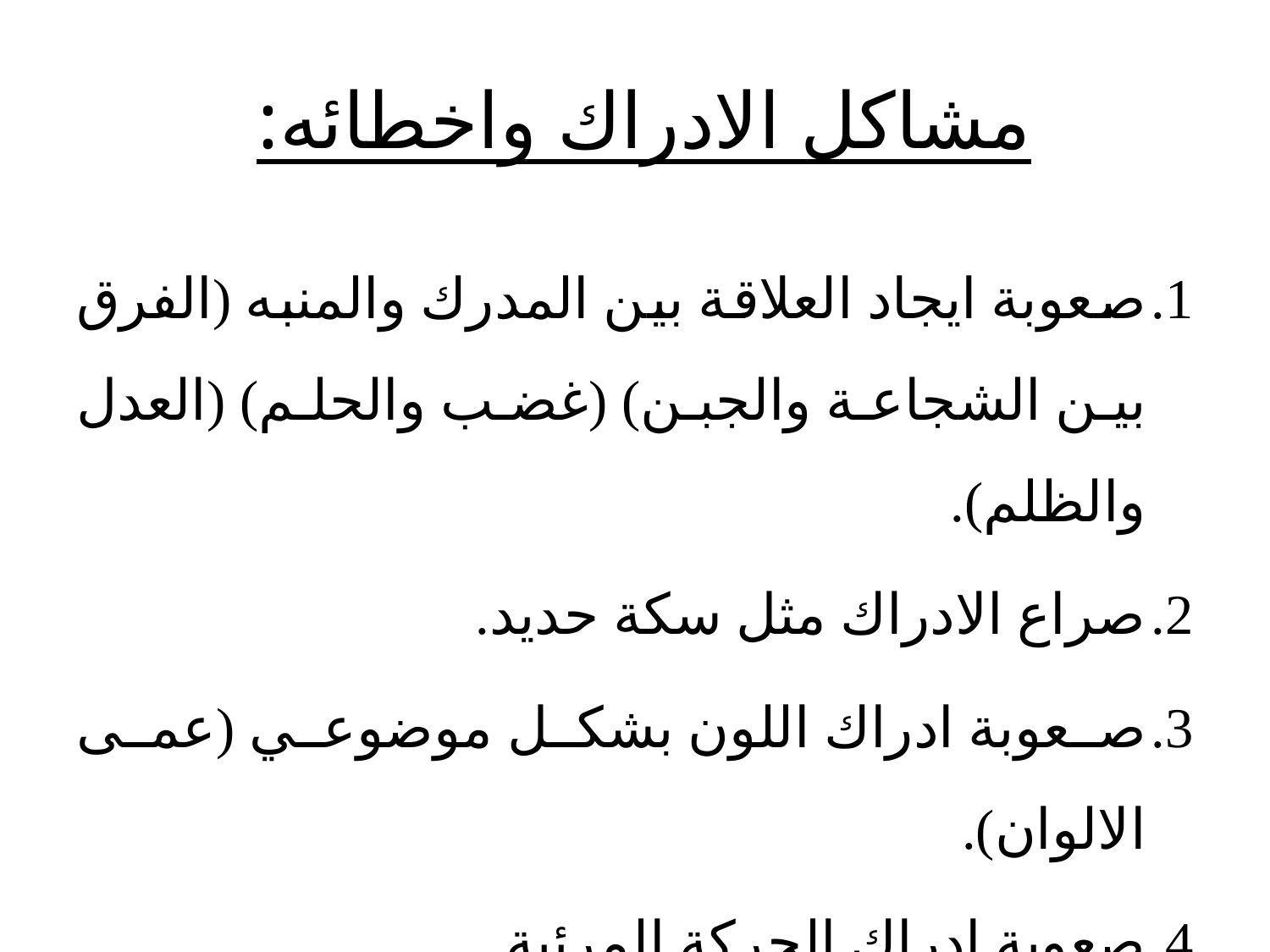

# مشاكل الادراك واخطائه:
صعوبة ايجاد العلاقة بين المدرك والمنبه (الفرق بين الشجاعة والجبن) (غضب والحلم) (العدل والظلم).
صراع الادراك مثل سكة حديد.
صعوبة ادراك اللون بشكل موضوعي (عمى الالوان).
صعوبة ادراك الحركة المرئية.